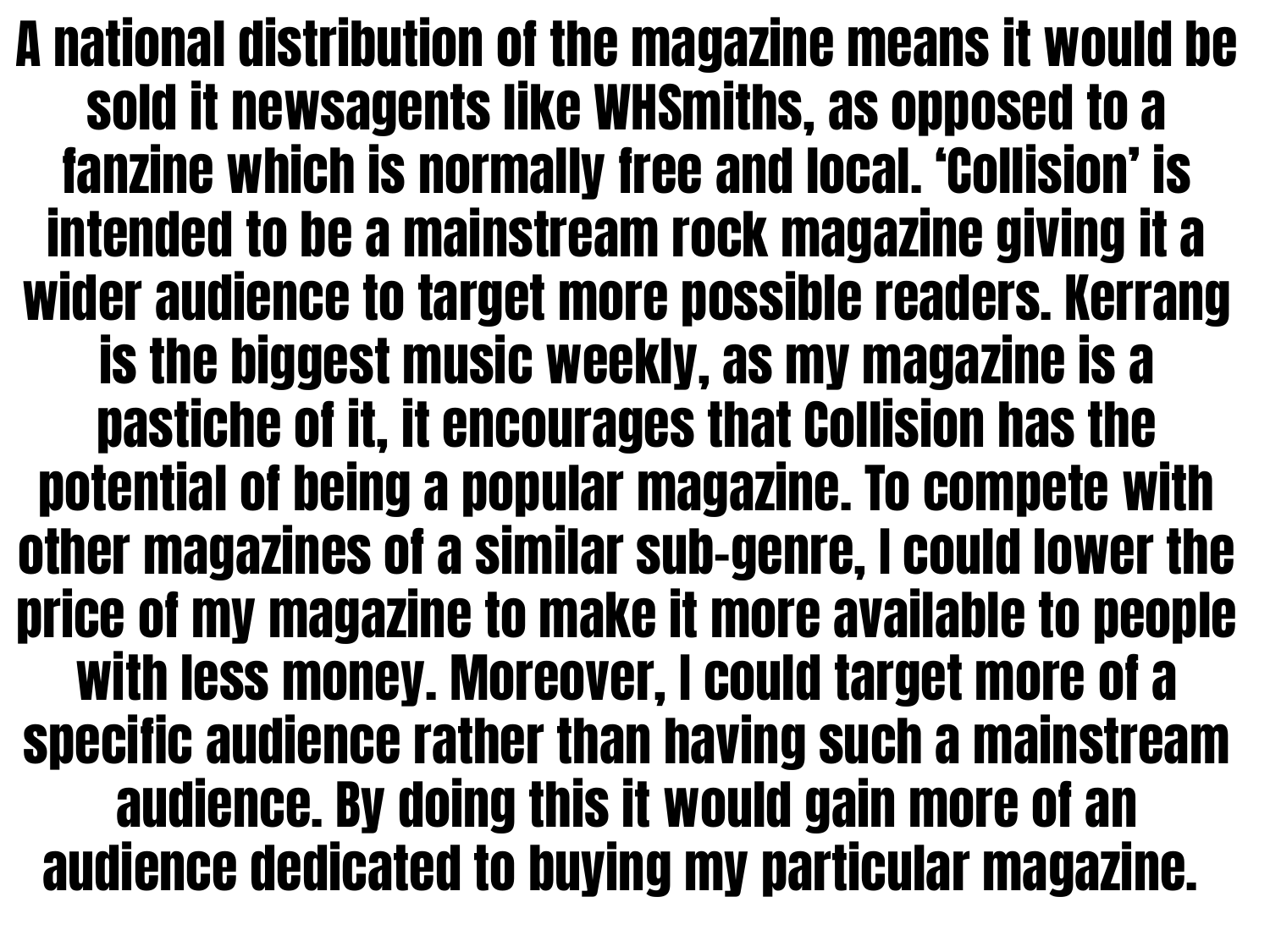

# A national distribution of the magazine means it would be sold it newsagents like WHSmiths, as opposed to a fanzine which is normally free and local. ‘Collision’ is intended to be a mainstream rock magazine giving it a wider audience to target more possible readers. Kerrang is the biggest music weekly, as my magazine is a pastiche of it, it encourages that Collision has the potential of being a popular magazine. To compete with other magazines of a similar sub-genre, I could lower the price of my magazine to make it more available to people with less money. Moreover, I could target more of a specific audience rather than having such a mainstream audience. By doing this it would gain more of an audience dedicated to buying my particular magazine.